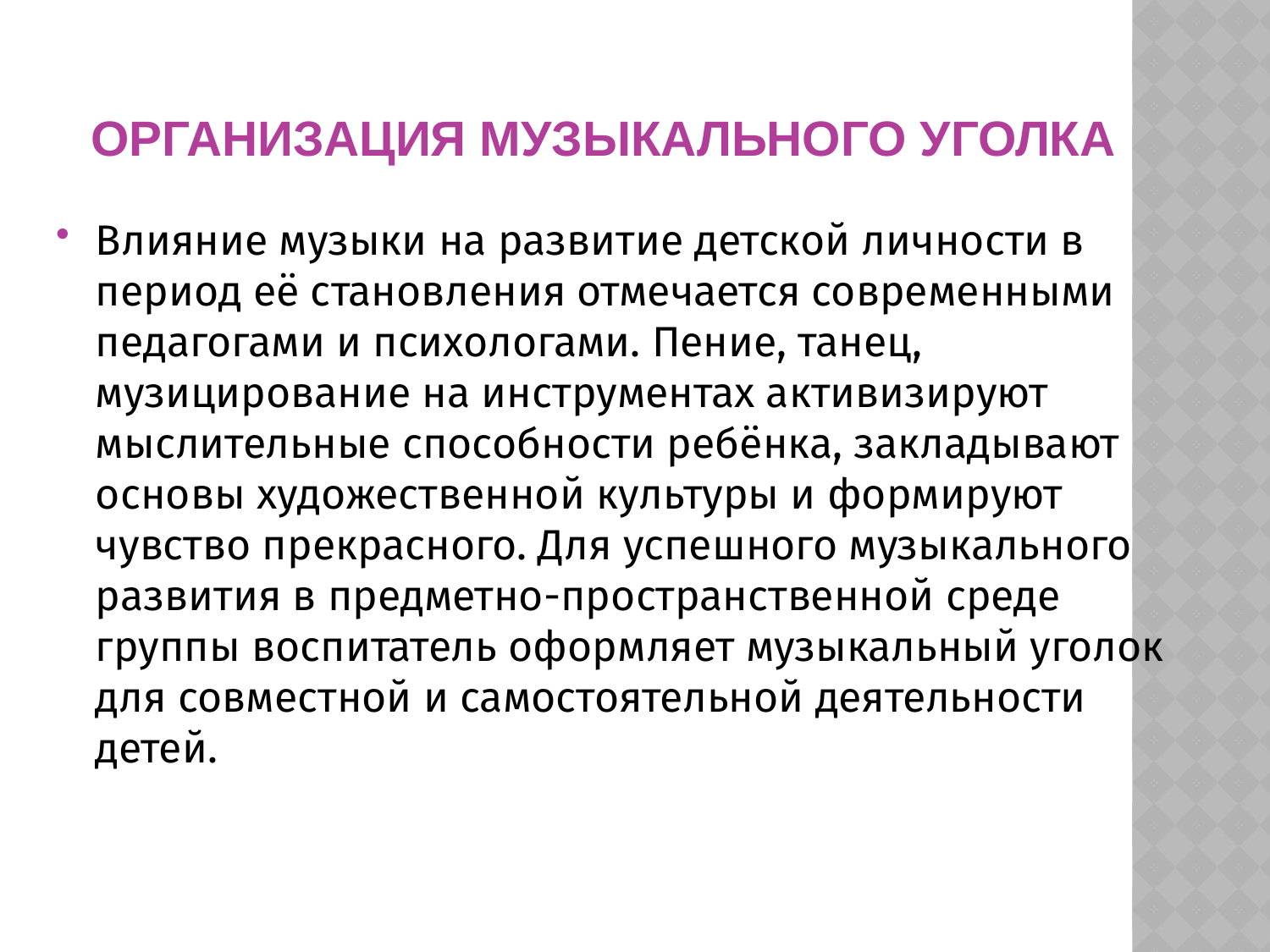

# Организация музыкального уголка
Влияние музыки на развитие детской личности в период её становления отмечается современными педагогами и психологами. Пение, танец, музицирование на инструментах активизируют мыслительные способности ребёнка, закладывают основы художественной культуры и формируют чувство прекрасного. Для успешного музыкального развития в предметно-пространственной среде группы воспитатель оформляет музыкальный уголок для совместной и самостоятельной деятельности детей.